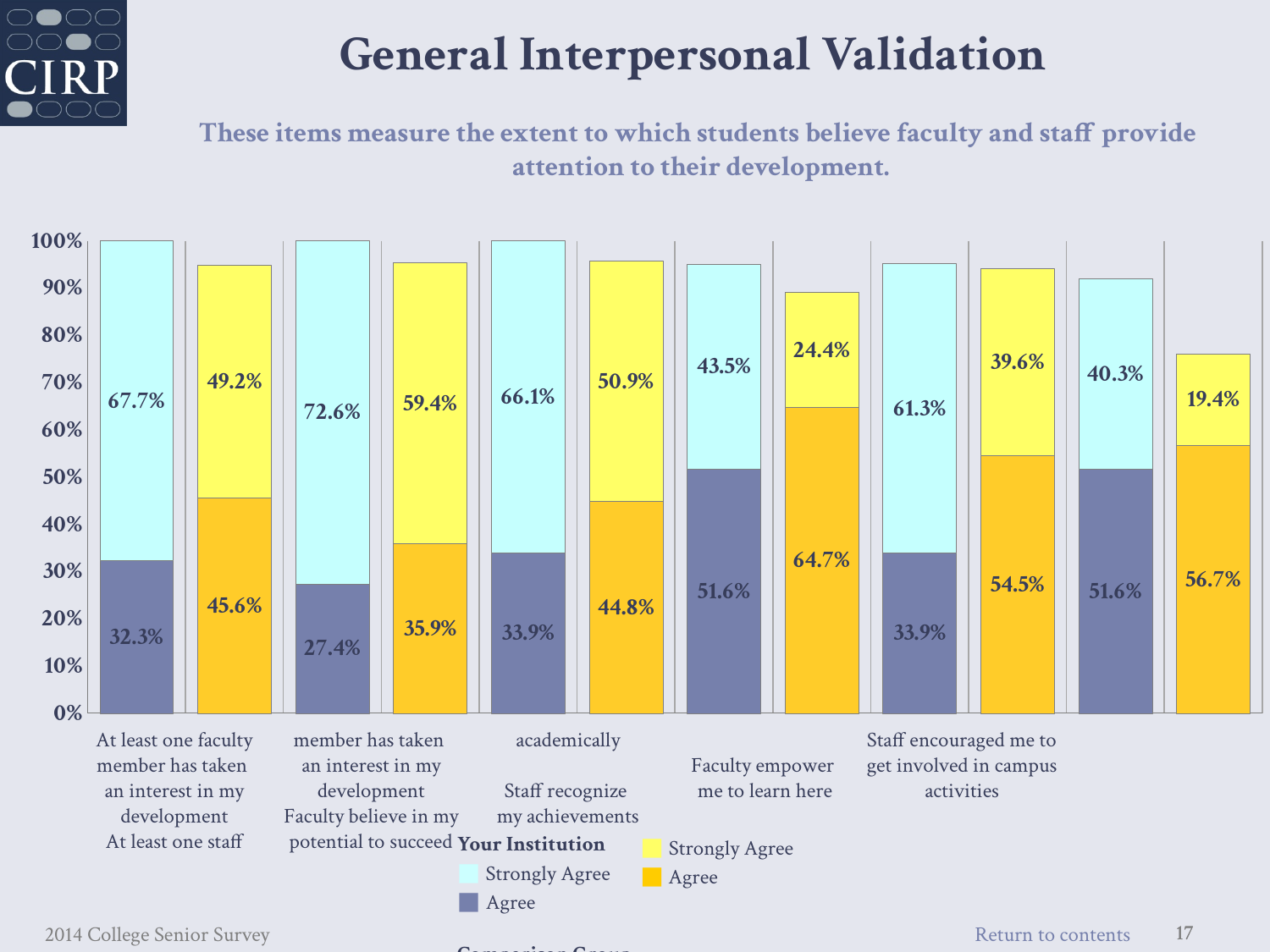

General Interpersonal Validation
These items measure the extent to which students believe faculty and staff provide
 attention to their development.

### Chart

| Category | Agree | Strongly Agree |
|---|---|---|
| At least one faculty member has taken an interest in my  | 0.323 | 0.677 |
| comp | 0.456 | 0.492 |
| At least one staff member has taken an interest in my development | 0.274 | 0.726 |
| comp | 0.359 | 0.594 |
| Faculty believe in my potential to succeed academically | 0.339 | 0.661 |
| comp | 0.448 | 0.509 |
| Staff recognize my achievements | 0.516 | 0.435 |
| comp | 0.647 | 0.244 |
| Faculty empower me to learn here  | 0.339 | 0.613 |
| comp | 0.545 | 0.396 |
| Staff encourage me to get involved in campus activities  | 0.516 | 0.403 |
| comp | 0.567 | 0.194 |
At least one faculty member has taken
an interest in my development
At least one staff member has taken
an interest in my development
Faculty believe in my potential to succeed academically

Staff recognize
my achievements

Faculty empower
me to learn here

Staff encouraged me to get involved in campus activities
Your Institution
■ Strongly Agree
■ Agree

Comparison Group
■ Strongly Agree
■ Agree

2014 College Senior Survey
17
17